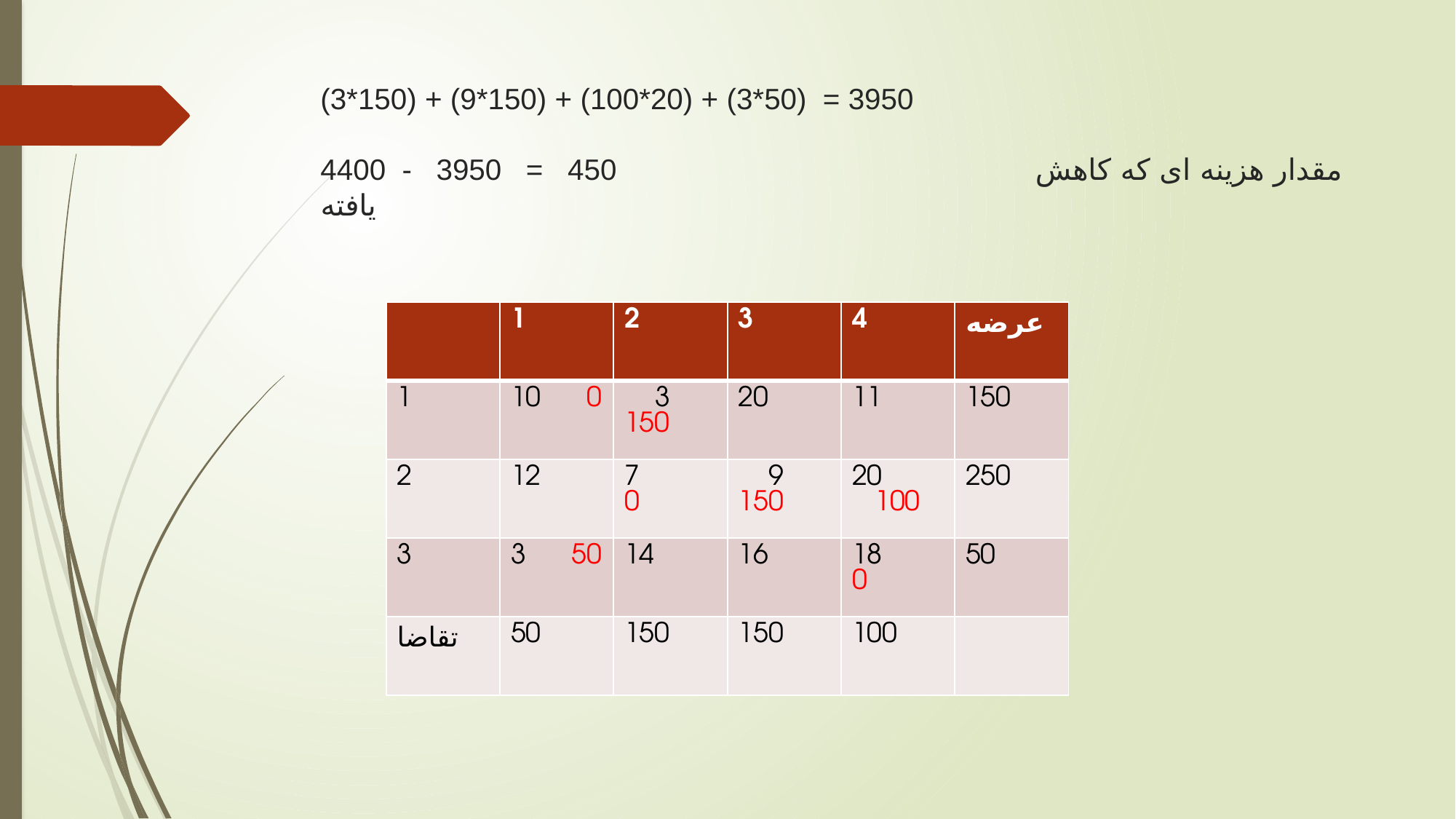

# (3*150) + (9*150) + (100*20) + (3*50)  = 3950 4400  -   3950   =   450                                                   مقدار هزینه ای که کاهش یافته
|  | 1 | 2 | 3 | 4 | عرضه |
| --- | --- | --- | --- | --- | --- |
| 1 | 10 0 | 3 150 | 20 | 11 | 150 |
| 2 | 12 | 7 0 | 9 150 | 20 100 | 250 |
| 3 | 3 50 | 14 | 16 | 18 0 | 50 |
| تقاضا | 50 | 150 | 150 | 100 |  |